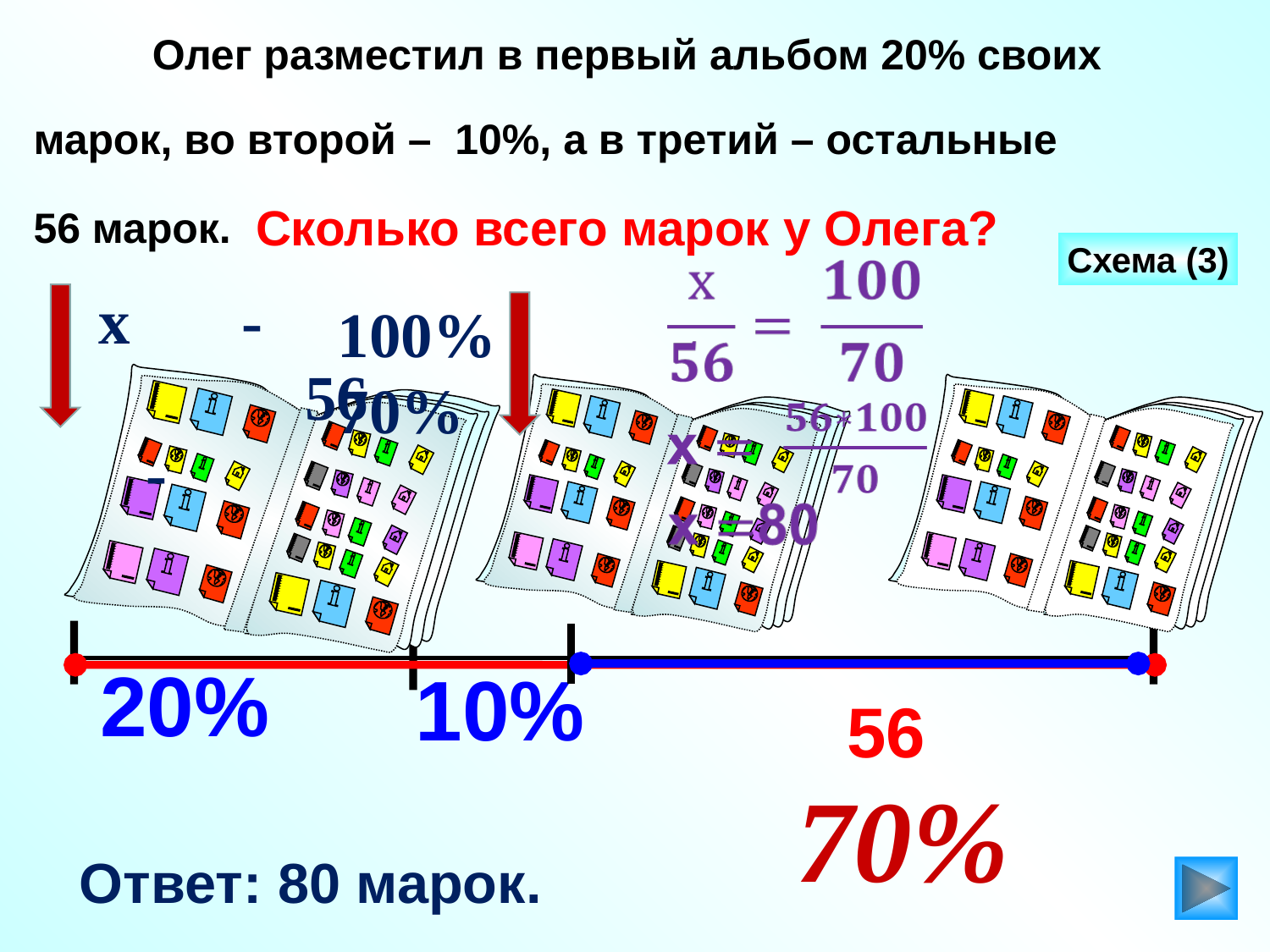

Олег разместил в первый альбом 20% своих

марок, во второй –  10%, а в третий – остальные

56 марок.
Сколько всего марок у Олега?
Схема (3)

х       -                      56     -

100%
70%

 20%

 10%

                                                             56

70%
Ответ: 80 марок.